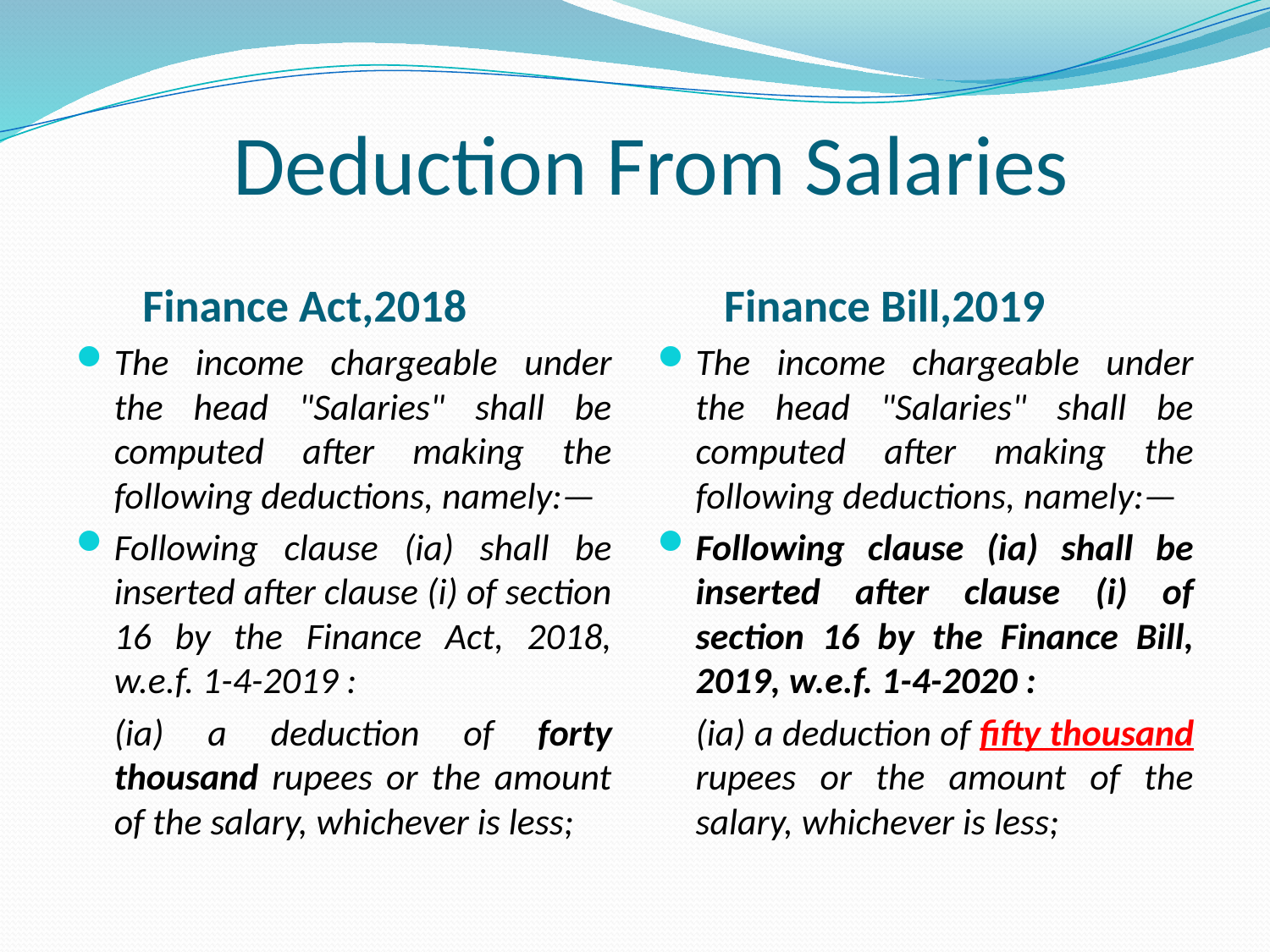

# Deduction From Salaries
       Finance Act,2018
       Finance Bill,2019
The income chargeable under the head "Salaries" shall be computed after making the following deductions, namely:—
Following clause (ia) shall be inserted after clause (i) of section 16 by the Finance Act, 2018, w.e.f. 1-4-2019 :
	(ia) a deduction of forty thousand rupees or the amount of the salary, whichever is less;

The income chargeable under the head "Salaries" shall be computed after making the following deductions, namely:—
Following clause (ia) shall be inserted after clause (i) of section 16 by the Finance Bill, 2019, w.e.f. 1-4-2020 :
	(ia) a deduction of fifty thousand rupees or the amount of the salary, whichever is less;